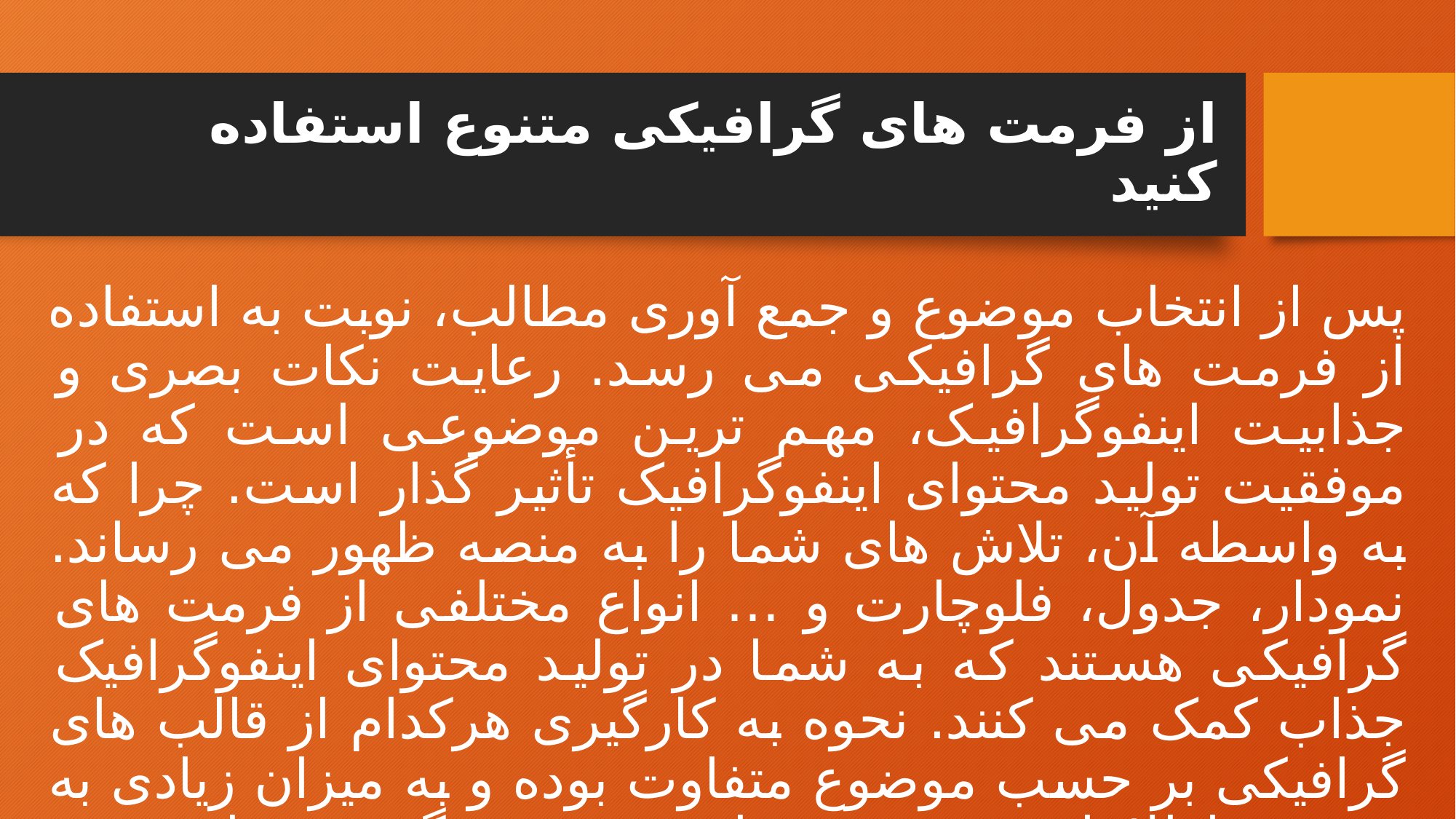

# از فرمت های گرافیکی متنوع استفاده کنید
پس از انتخاب موضوع و جمع آوری مطالب، نوبت به استفاده از فرمت های گرافیکی می رسد. رعایت نکات بصری و جذابیت اینفوگرافیک، مهم ترین موضوعی است که در موفقیت تولید محتوای اینفوگرافیک تأثیر گذار است. چرا که به واسطه آن، تلاش های شما را به منصه ظهور می رساند. نمودار، جدول، فلوچارت و … انواع مختلفی از فرمت های گرافیکی هستند که به شما در تولید محتوای اینفوگرافیک جذاب کمک می کنند. نحوه به کارگیری هرکدام از قالب های گرافیکی بر حسب موضوع متفاوت بوده و به میزان زیادی به نوع اطلاعات شما بستگی دارد.